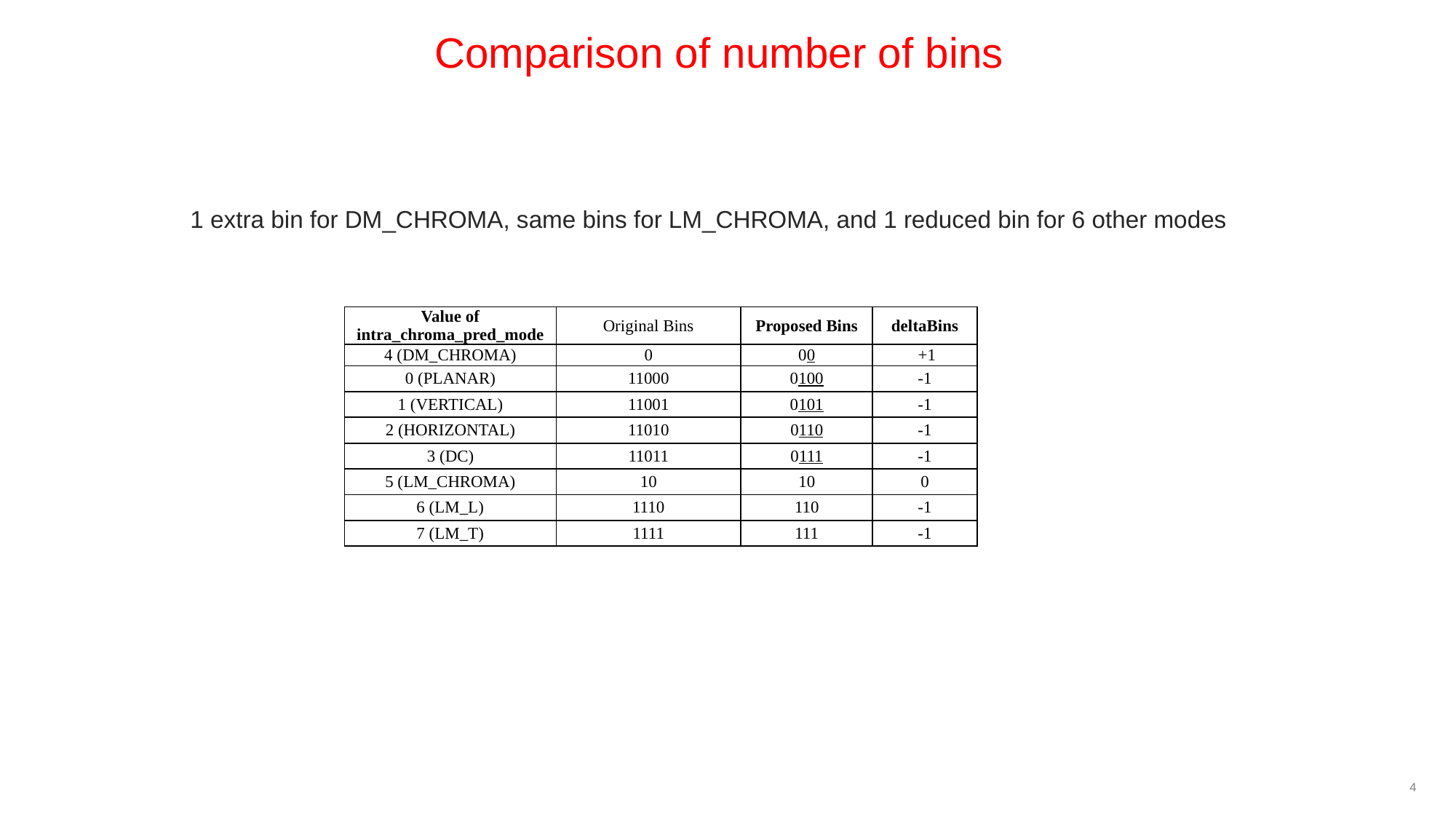

# Comparison of number of bins
1 extra bin for DM_CHROMA, same bins for LM_CHROMA, and 1 reduced bin for 6 other modes
| Value of intra\_chroma\_pred\_mode | Original Bins | Proposed Bins | deltaBins |
| --- | --- | --- | --- |
| 4 (DM\_CHROMA) | 0 | 00 | +1 |
| 0 (PLANAR) | 11000 | 0100 | -1 |
| 1 (VERTICAL) | 11001 | 0101 | -1 |
| 2 (HORIZONTAL) | 11010 | 0110 | -1 |
| 3 (DC) | 11011 | 0111 | -1 |
| 5 (LM\_CHROMA) | 10 | 10 | 0 |
| 6 (LM\_L) | 1110 | 110 | -1 |
| 7 (LM\_T) | 1111 | 111 | -1 |